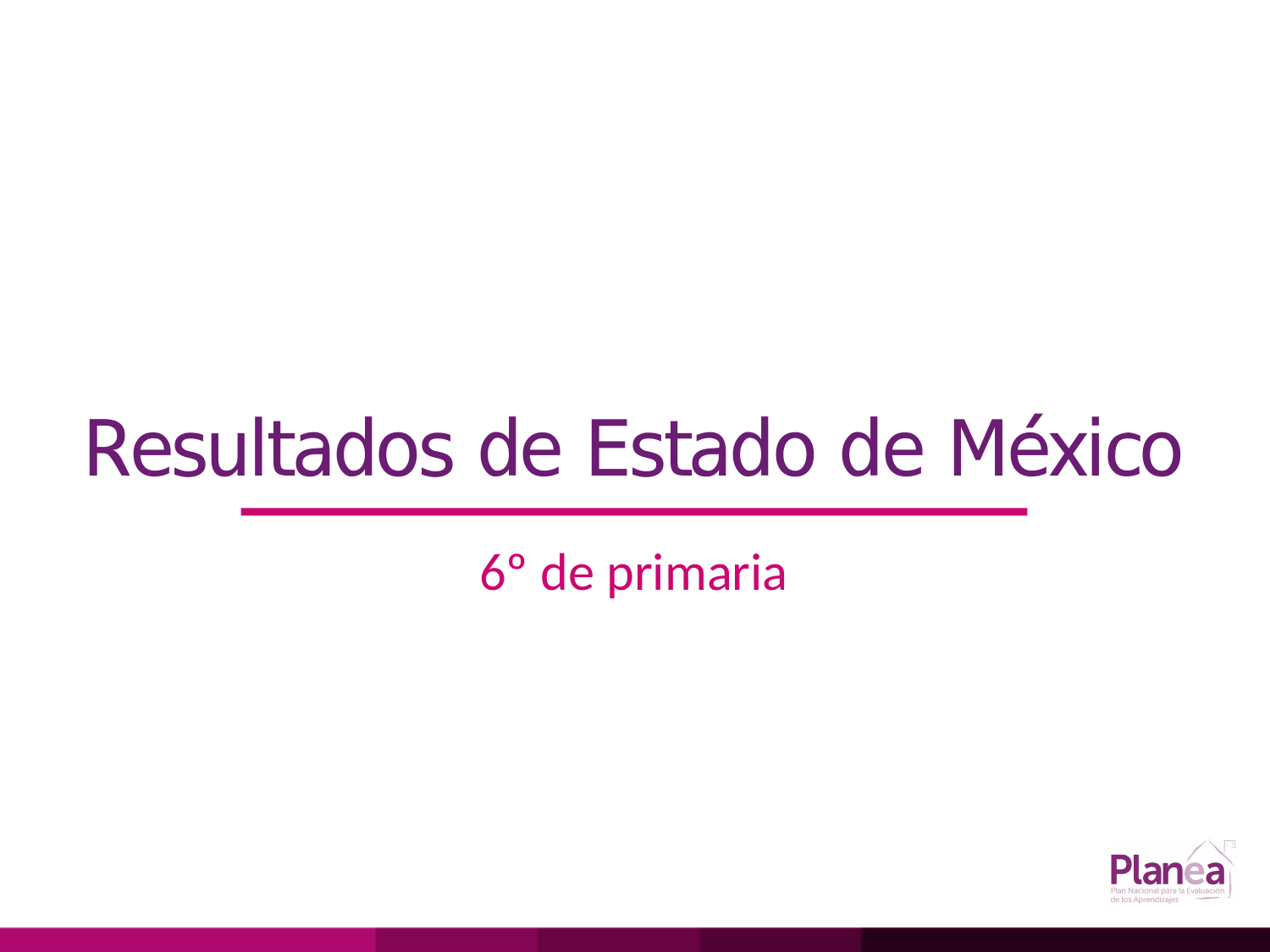

# Resultados de Estado de México

6º de primaria